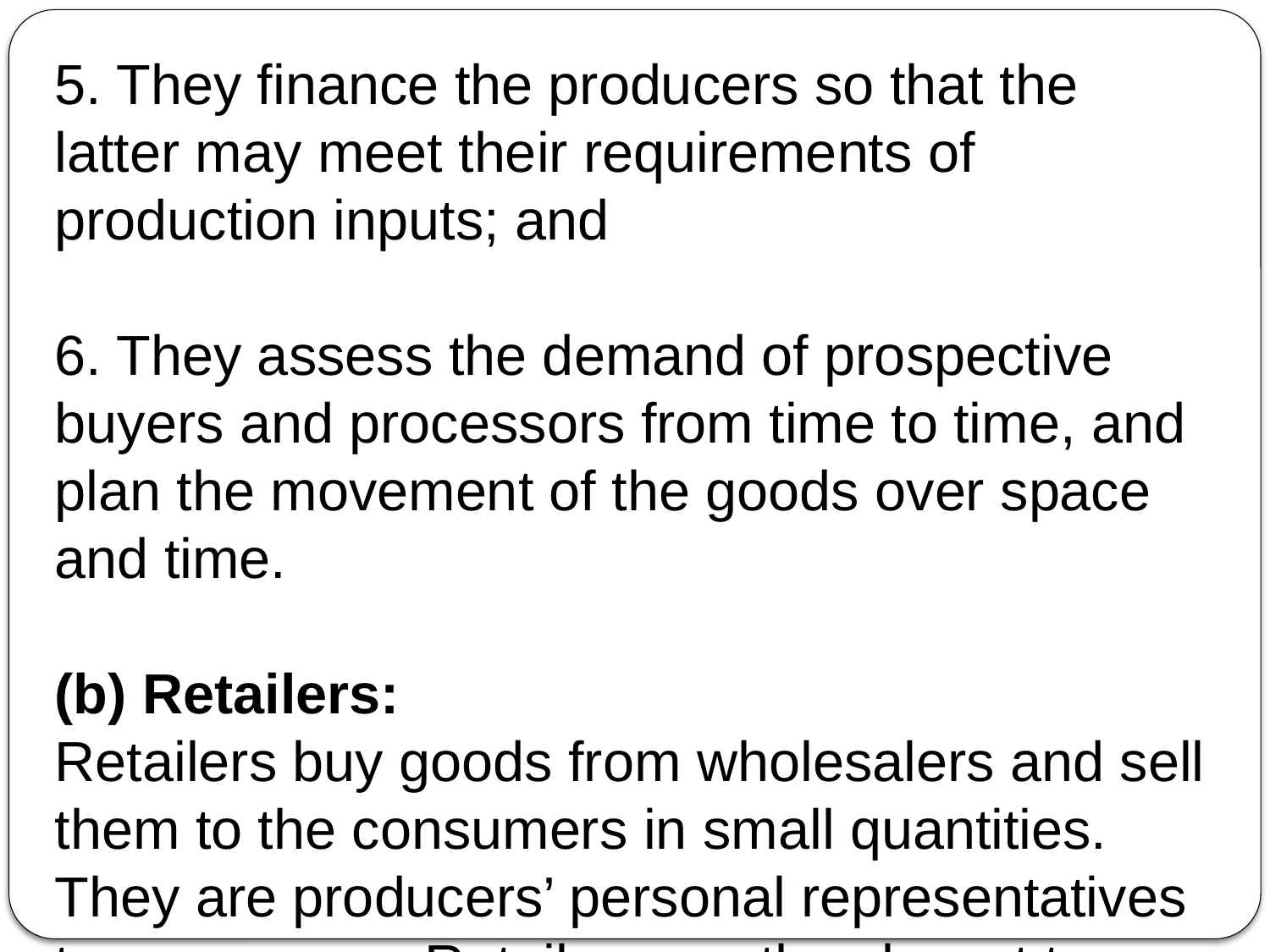

5. They finance the producers so that the latter may meet their requirements of production inputs; and

6. They assess the demand of prospective buyers and processors from time to time, and plan the movement of the goods over space and time.

(b) Retailers:
Retailers buy goods from wholesalers and sell them to the consumers in small quantities. They are producers’ personal representatives to consumers. Retailers are the closest to consumers in the marketing channel.